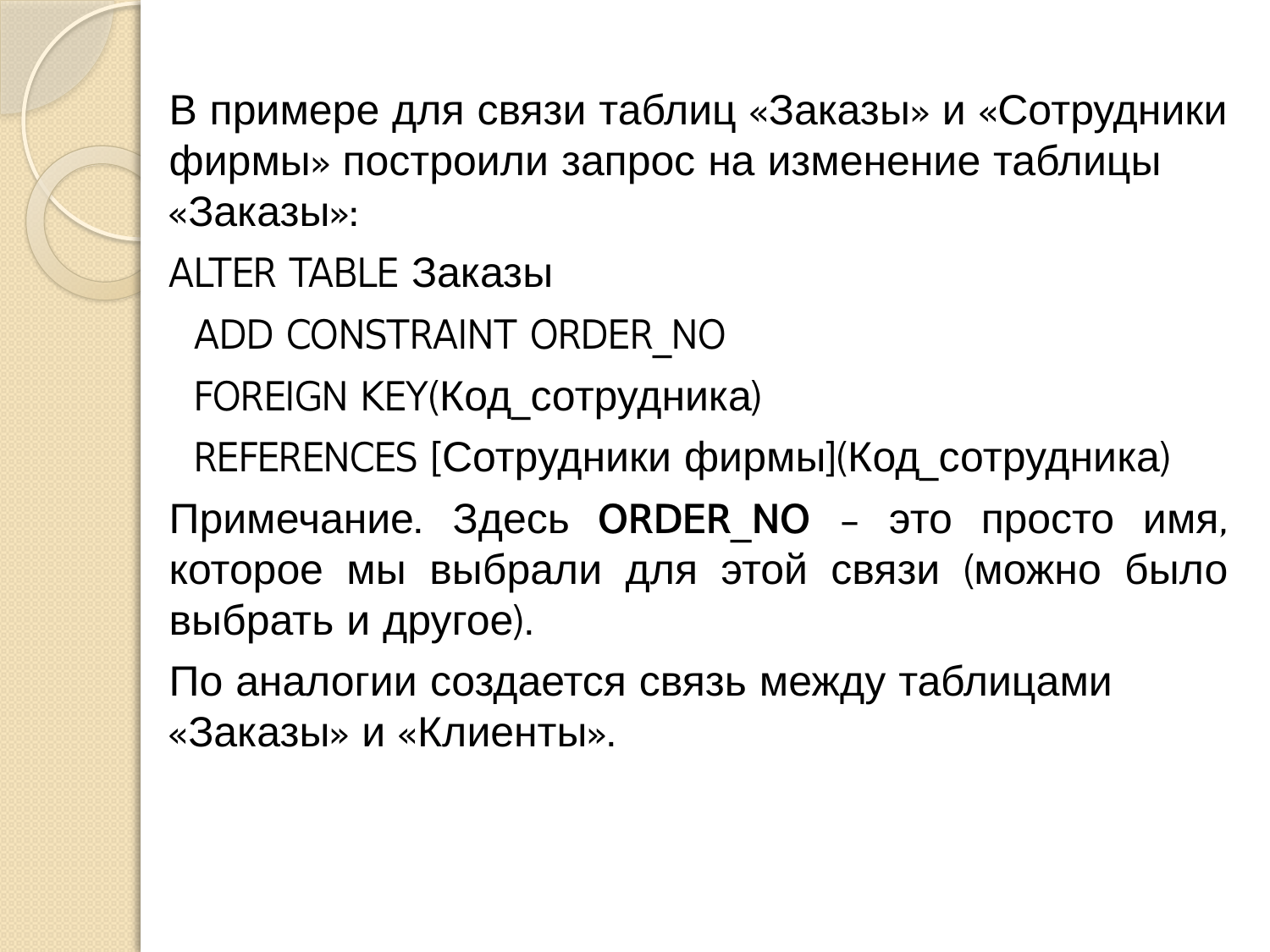

В примере для связи таблиц «Заказы» и «Сотрудники фирмы» построили запрос на изменение таблицы «Заказы»:
ALTER TABLE Заказы
  ADD CONSTRAINT ORDER_NO
  FOREIGN KEY(Код_сотрудника)
  REFERENCES [Сотрудники фирмы](Код_сотрудника)
Примечание. Здесь ORDER_NO – это просто имя, которое мы выбрали для этой связи (можно было выбрать и другое).
По аналогии создается связь между таблицами «Заказы» и «Клиенты».